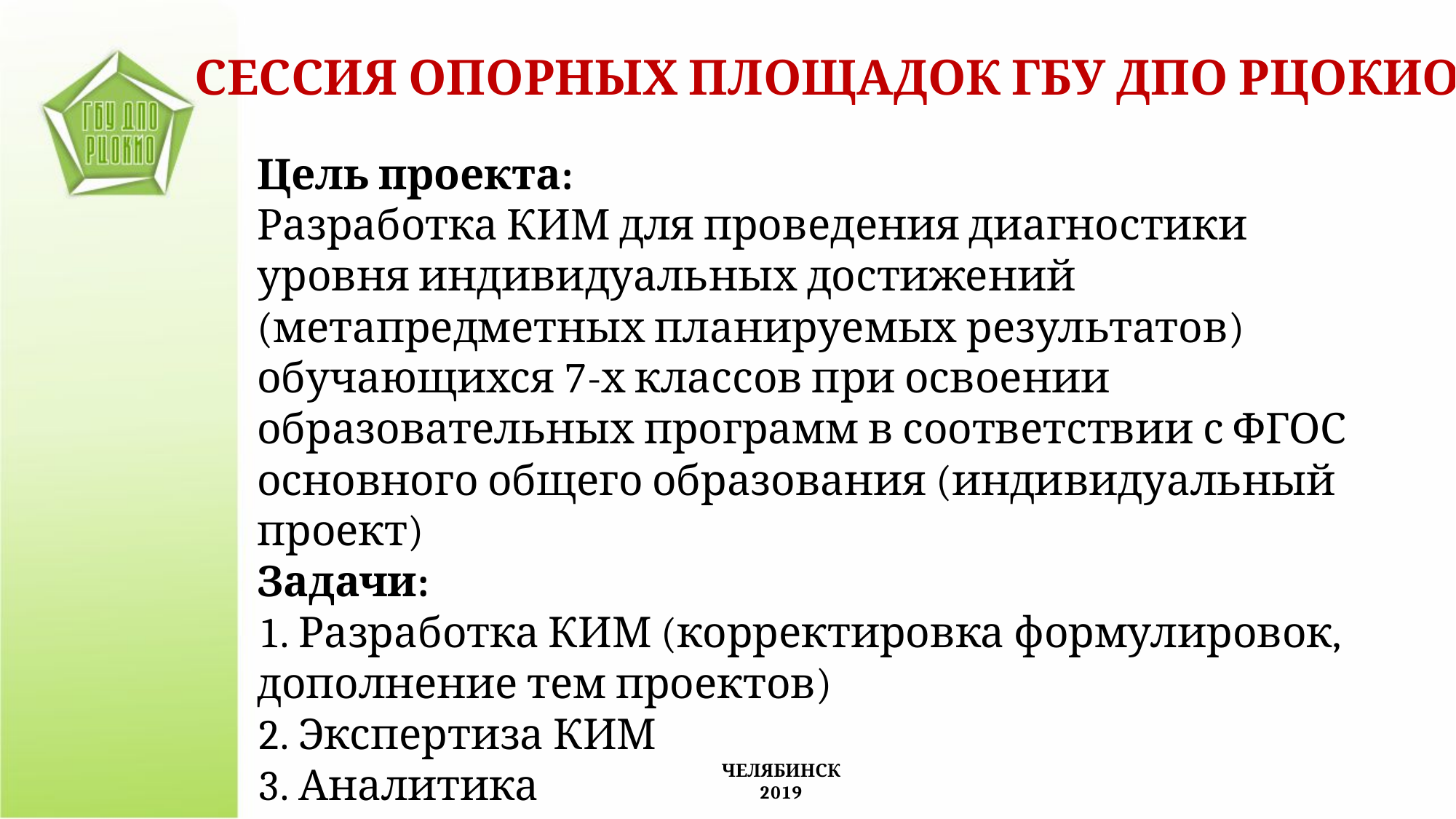

СЕССИЯ ОПОРНЫХ ПЛОЩАДОК ГБУ ДПО РЦОКИО
Цель проекта:
Разработка КИМ для проведения диагностики уровня индивидуальных достижений (метапредметных планируемых результатов) обучающихся 7-х классов при освоении образовательных программ в соответствии с ФГОС основного общего образования (индивидуальный проект)
Задачи:
1. Разработка КИМ (корректировка формулировок, дополнение тем проектов)
2. Экспертиза КИМ
3. Аналитика
ЧЕЛЯБИНСК
2019